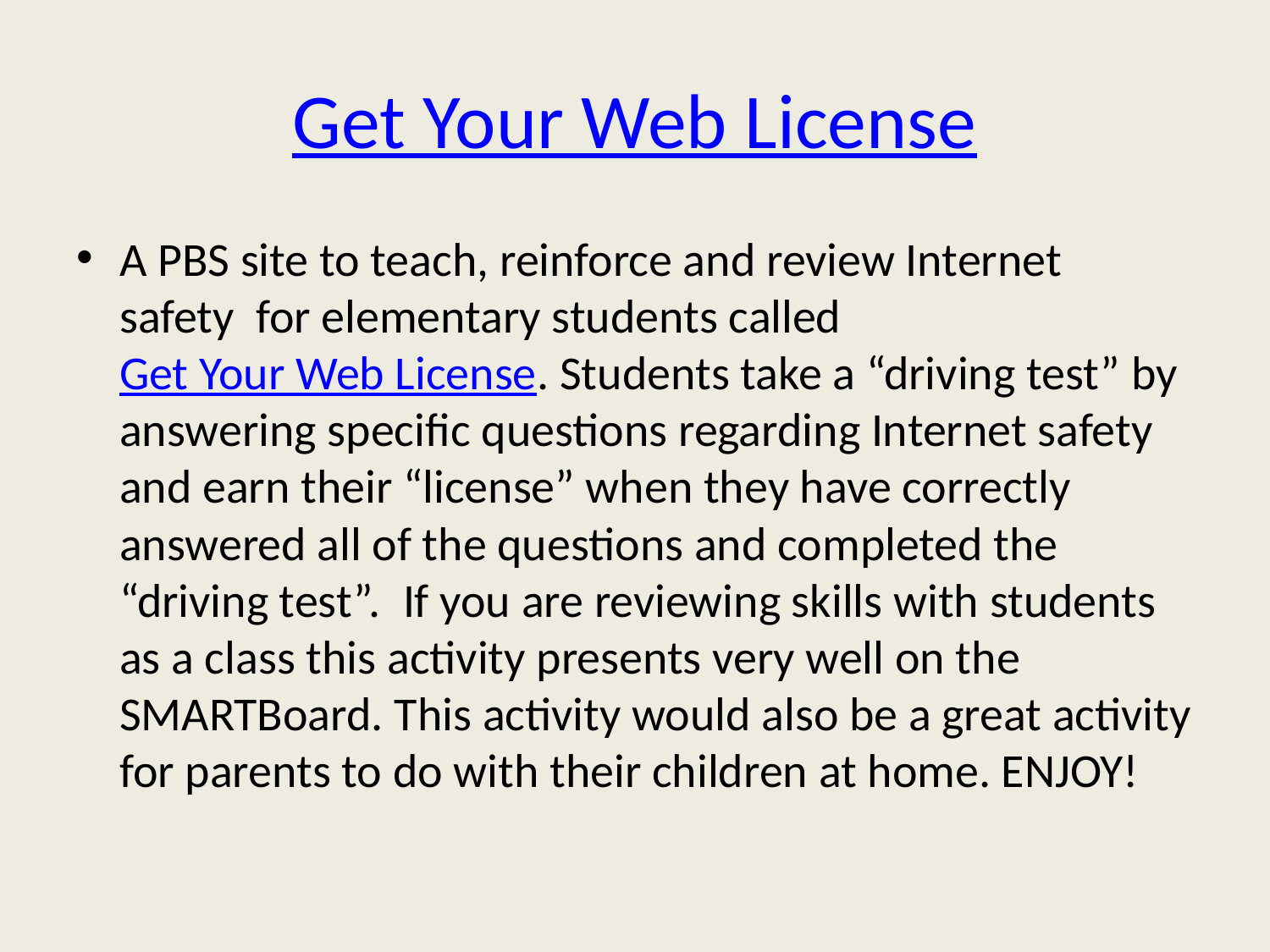

# Get Your Web License
A PBS site to teach, reinforce and review Internet safety  for elementary students called Get Your Web License. Students take a “driving test” by answering specific questions regarding Internet safety and earn their “license” when they have correctly answered all of the questions and completed the “driving test”.  If you are reviewing skills with students as a class this activity presents very well on the SMARTBoard. This activity would also be a great activity for parents to do with their children at home. ENJOY!